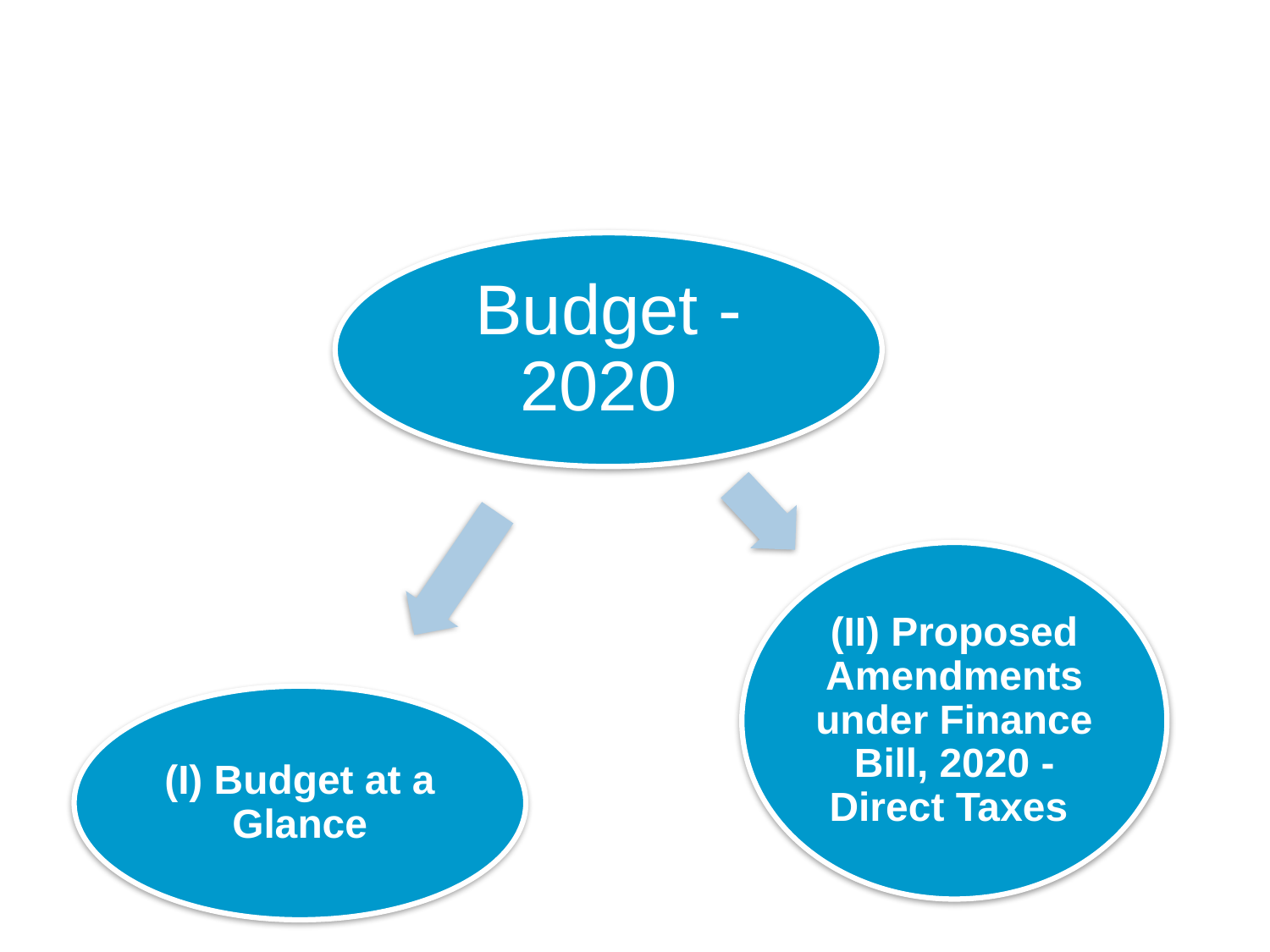

Budget -2020

(II) Proposed Amendments under Finance Bill, 2020 - Direct Taxes

(I) Budget at a Glance